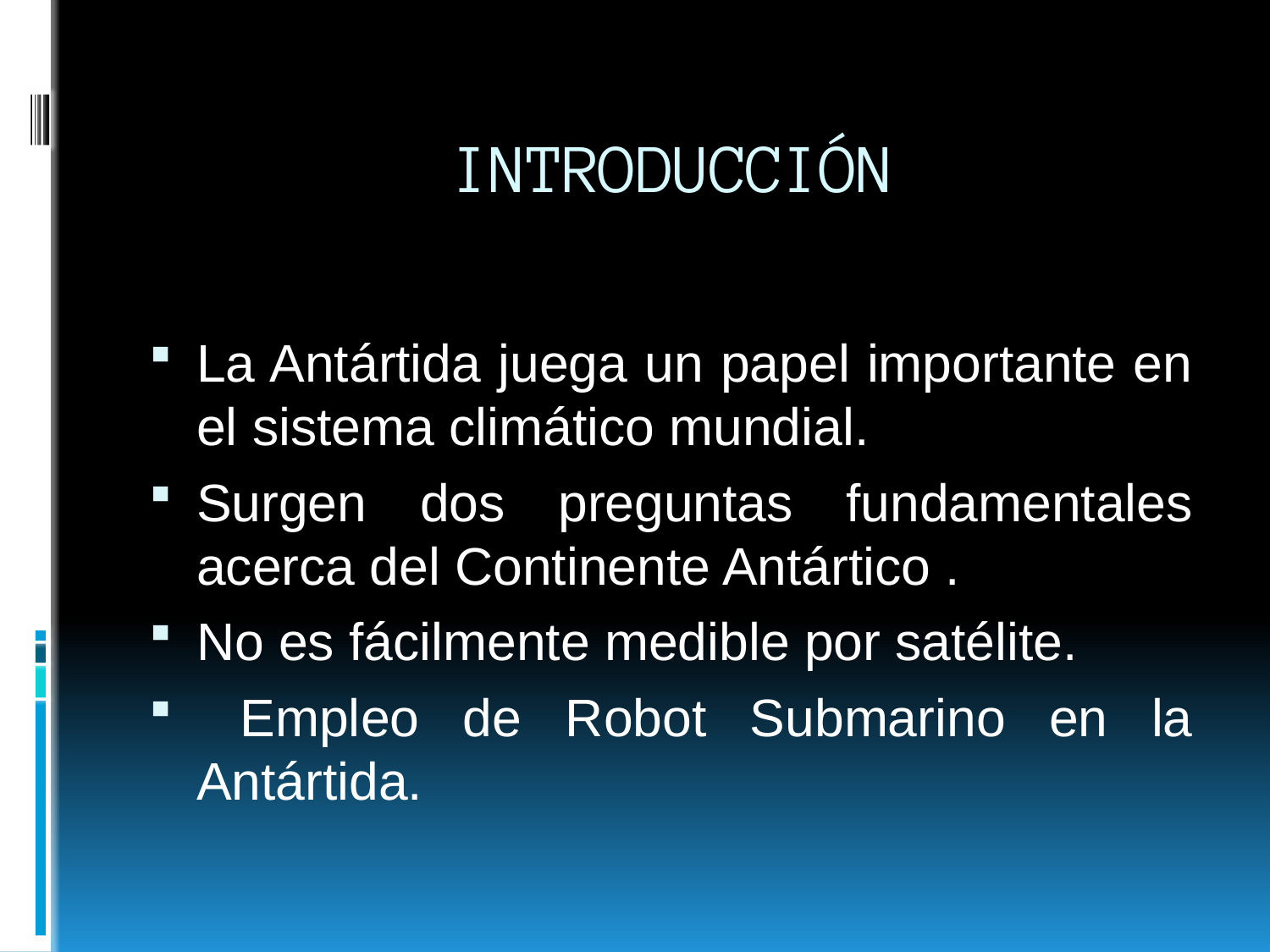

# INTRODUCCIÓN

La Antártida juega un papel importante en el sistema climático mundial.
Surgen dos preguntas fundamentales acerca del Continente Antártico .
No es fácilmente medible por satélite.
 Empleo de Robot Submarino en la Antártida.